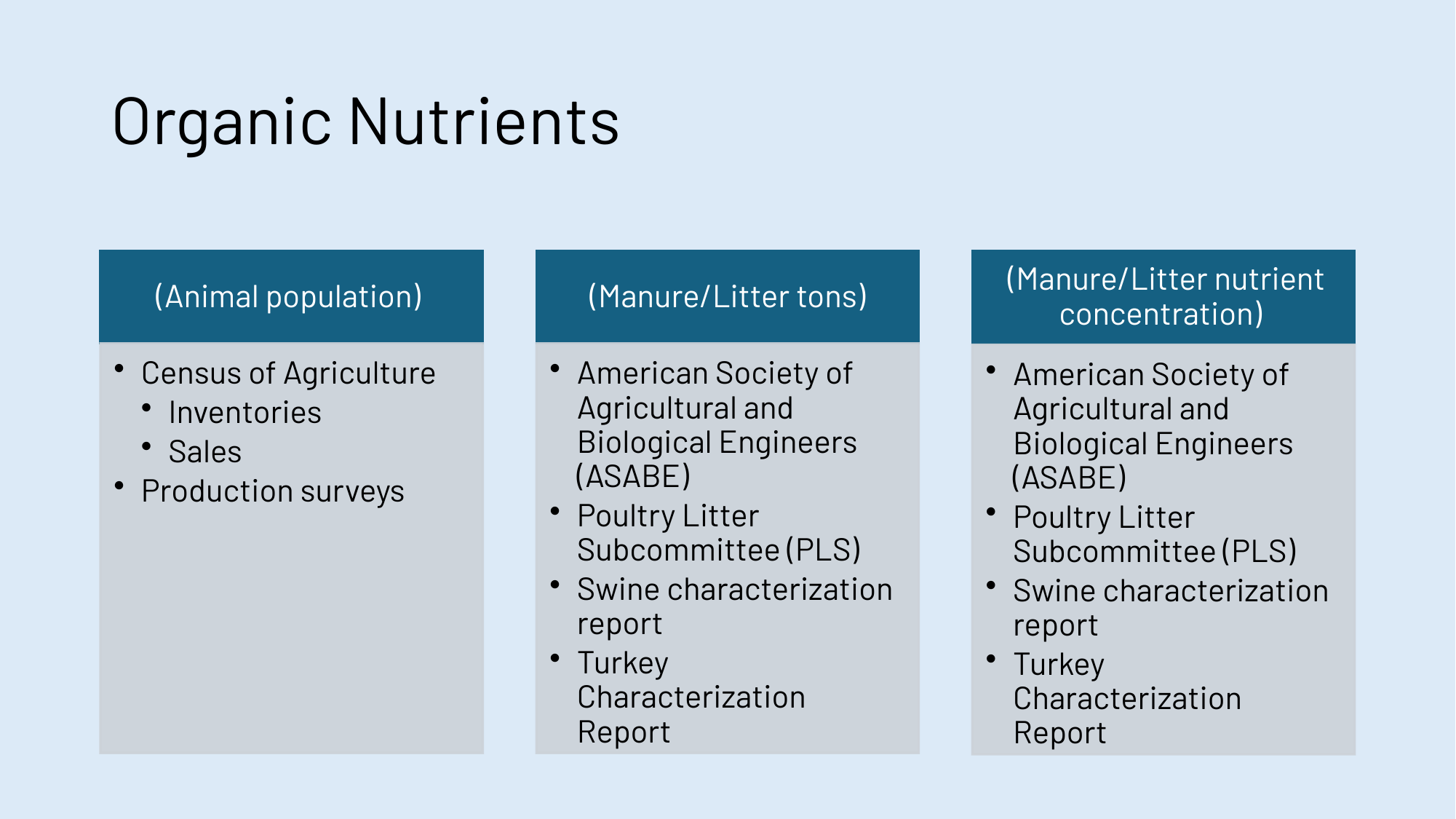

# Organic Nutrients
(Animal population)
Census of Agriculture
Inventories
Sales
Production surveys
 (Manure/Litter tons)
American Society of Agricultural and Biological Engineers (ASABE)
Poultry Litter Subcommittee (PLS)
Swine characterization report
Turkey Characterization Report
 (Manure/Litter nutrient concentration)
American Society of Agricultural and Biological Engineers (ASABE)
Poultry Litter Subcommittee (PLS)
Swine characterization report
Turkey Characterization Report